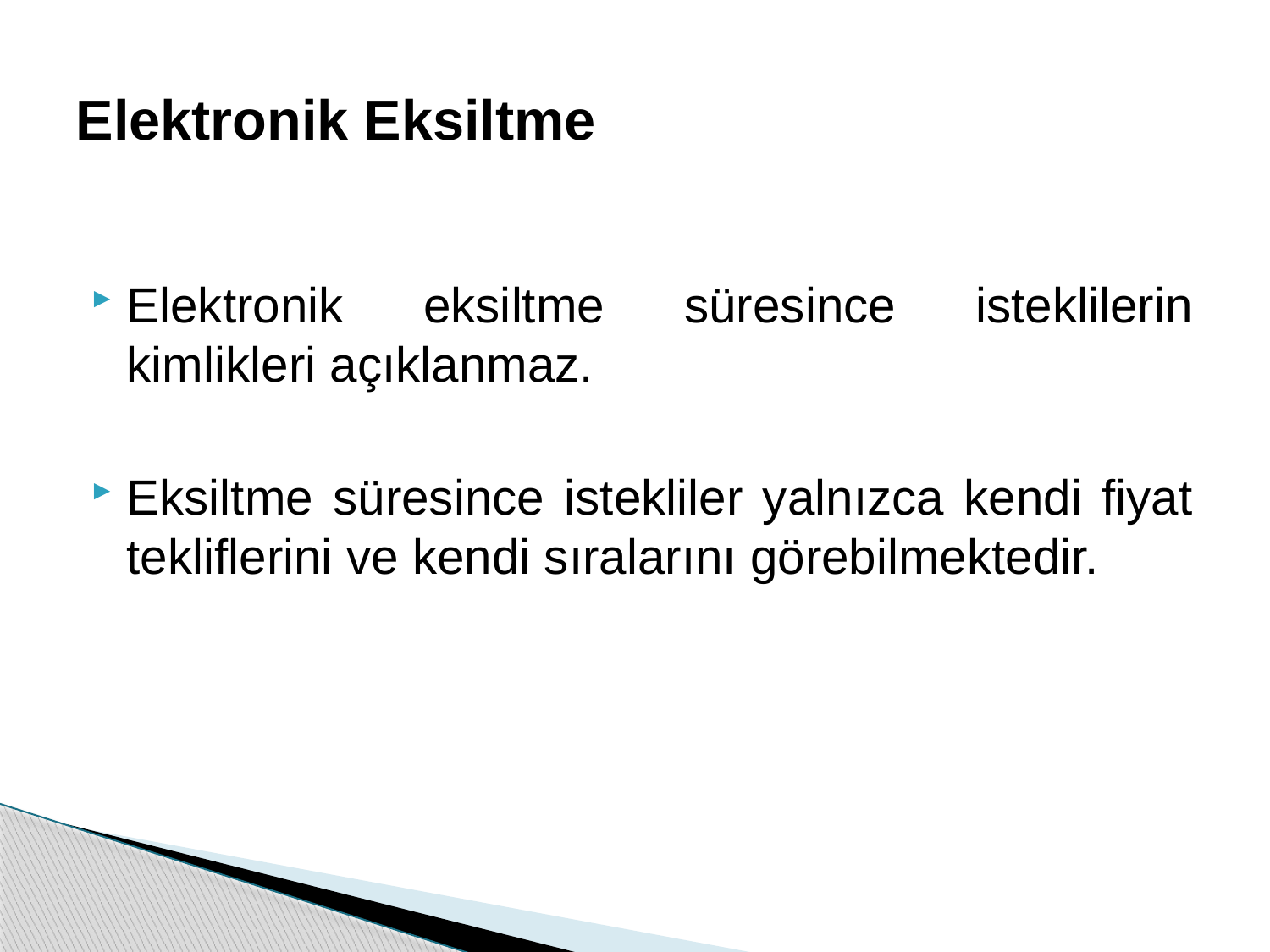

# Elektronik Eksiltme

Elektronik eksiltme süresince isteklilerin kimlikleri açıklanmaz.

Eksiltme süresince istekliler yalnızca kendi fiyat tekliflerini ve kendi sıralarını görebilmektedir.